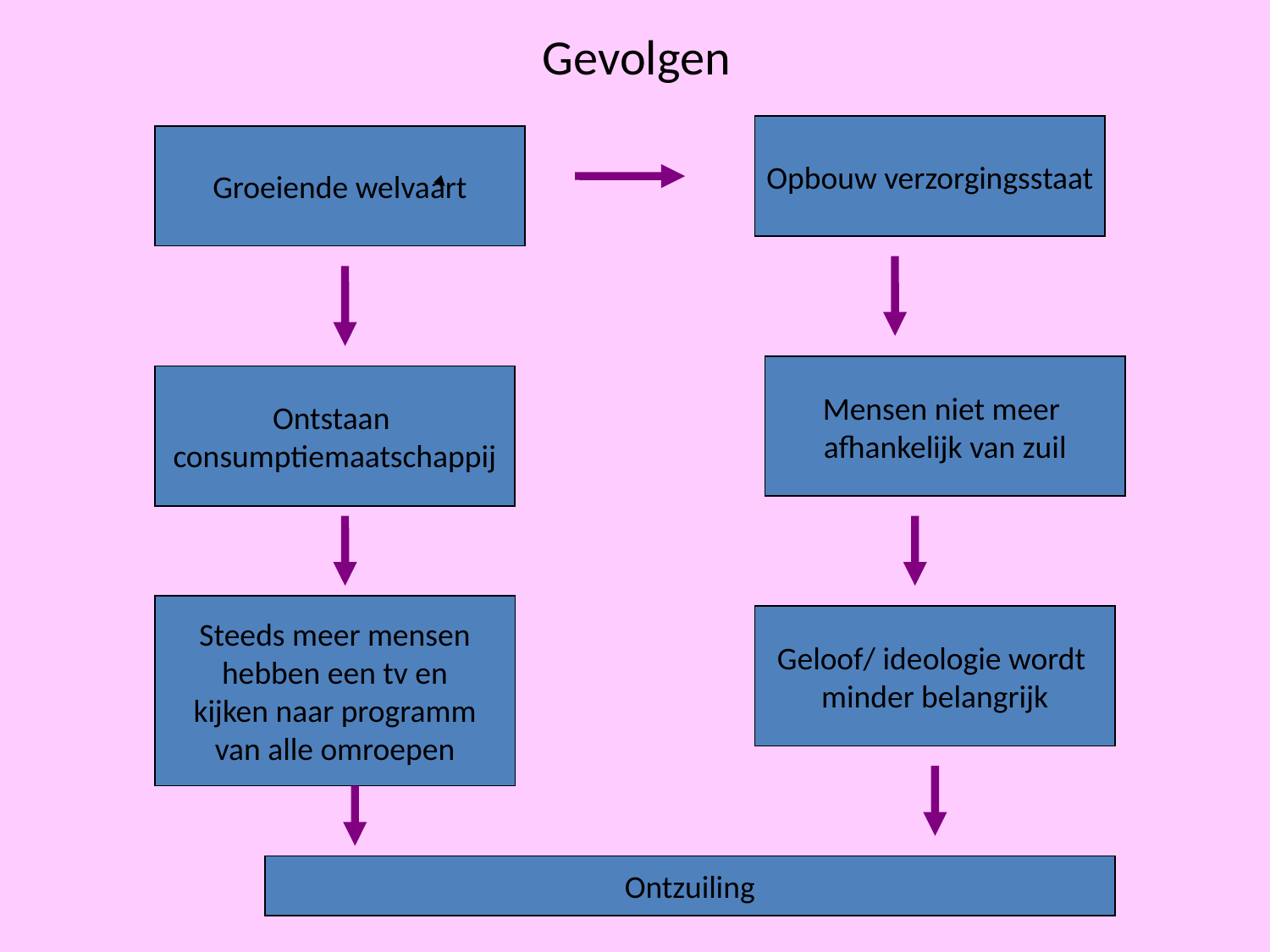

# Gevolgen
Opbouw verzorgingsstaat
Groeiende welvaart

Mensen niet meer
afhankelijk van zuil
Ontstaan
consumptiemaatschappij

Steeds meer mensen
 hebben een tv en
kijken naar programm
van alle omroepen
Geloof/ ideologie wordt
minder belangrijk

Ontzuiling